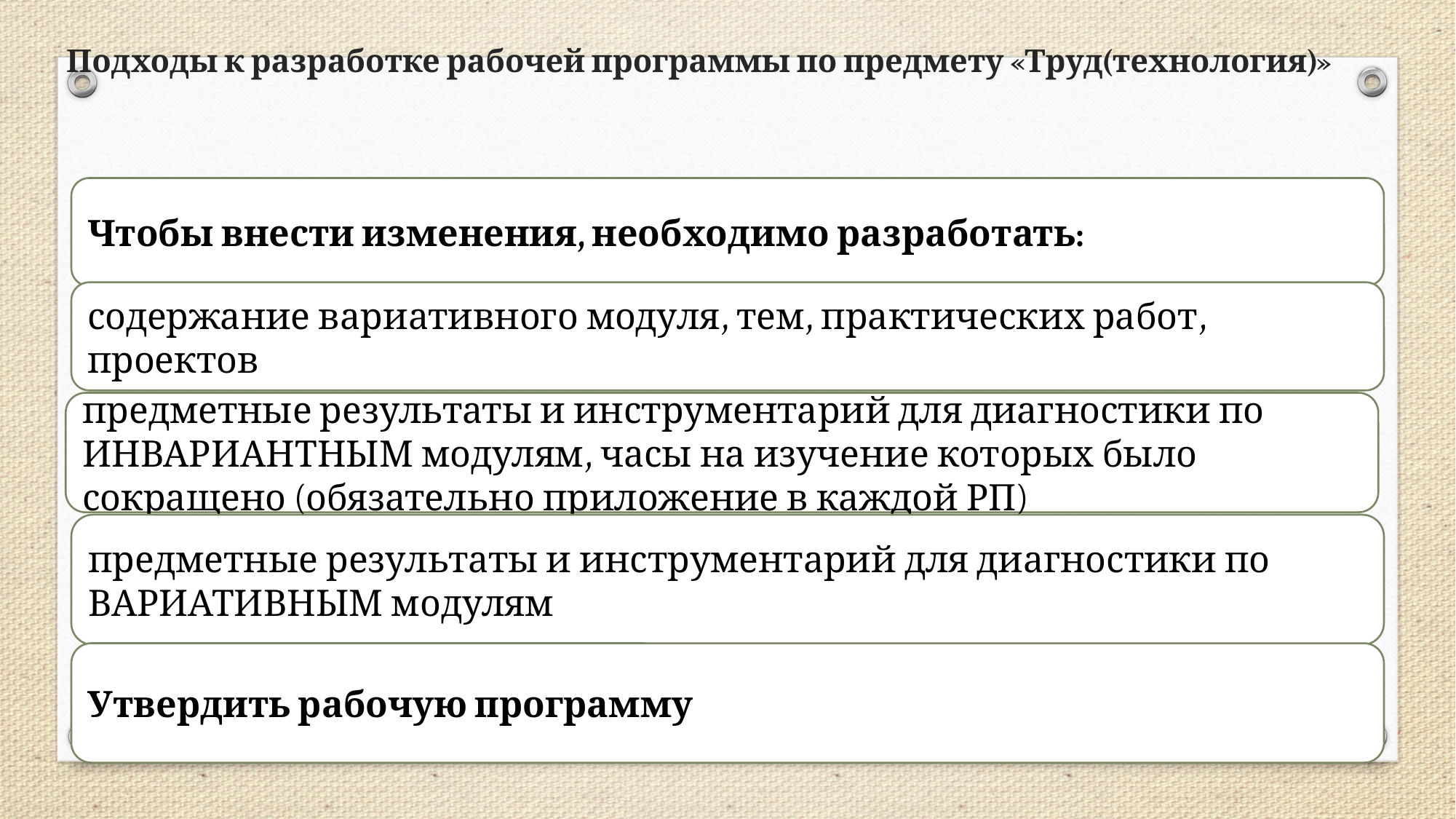

# Подходы к разработке рабочей программы по предмету «Труд(технология)»

Чтобы внести изменения, необходимо разработать:
содержание вариативного модуля, тем, практических работ, проектов
предметные результаты и инструментарий для диагностики по ИНВАРИАНТНЫМ модулям, часы на изучение которых было сокращено (обязательно приложение в каждой РП)
предметные результаты и инструментарий для диагностики по ВАРИАТИВНЫМ модулям
Утвердить рабочую программу